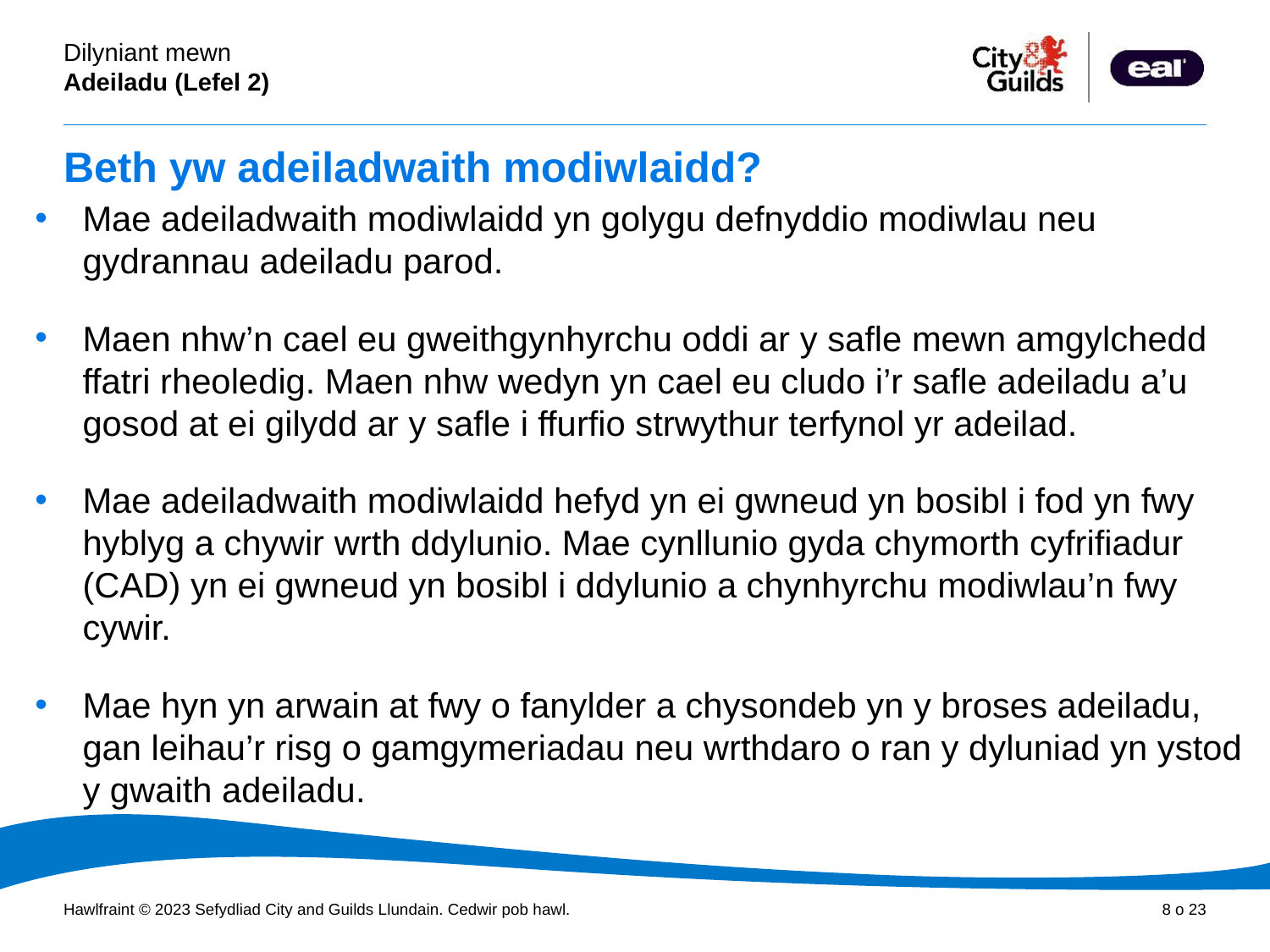

# Beth yw adeiladwaith modiwlaidd?
Mae adeiladwaith modiwlaidd yn golygu defnyddio modiwlau neu gydrannau adeiladu parod.
Maen nhw’n cael eu gweithgynhyrchu oddi ar y safle mewn amgylchedd ffatri rheoledig. Maen nhw wedyn yn cael eu cludo i’r safle adeiladu a’u gosod at ei gilydd ar y safle i ffurfio strwythur terfynol yr adeilad.
Mae adeiladwaith modiwlaidd hefyd yn ei gwneud yn bosibl i fod yn fwy hyblyg a chywir wrth ddylunio. Mae cynllunio gyda chymorth cyfrifiadur (CAD) yn ei gwneud yn bosibl i ddylunio a chynhyrchu modiwlau’n fwy cywir.
Mae hyn yn arwain at fwy o fanylder a chysondeb yn y broses adeiladu, gan leihau’r risg o gamgymeriadau neu wrthdaro o ran y dyluniad yn ystod y gwaith adeiladu.